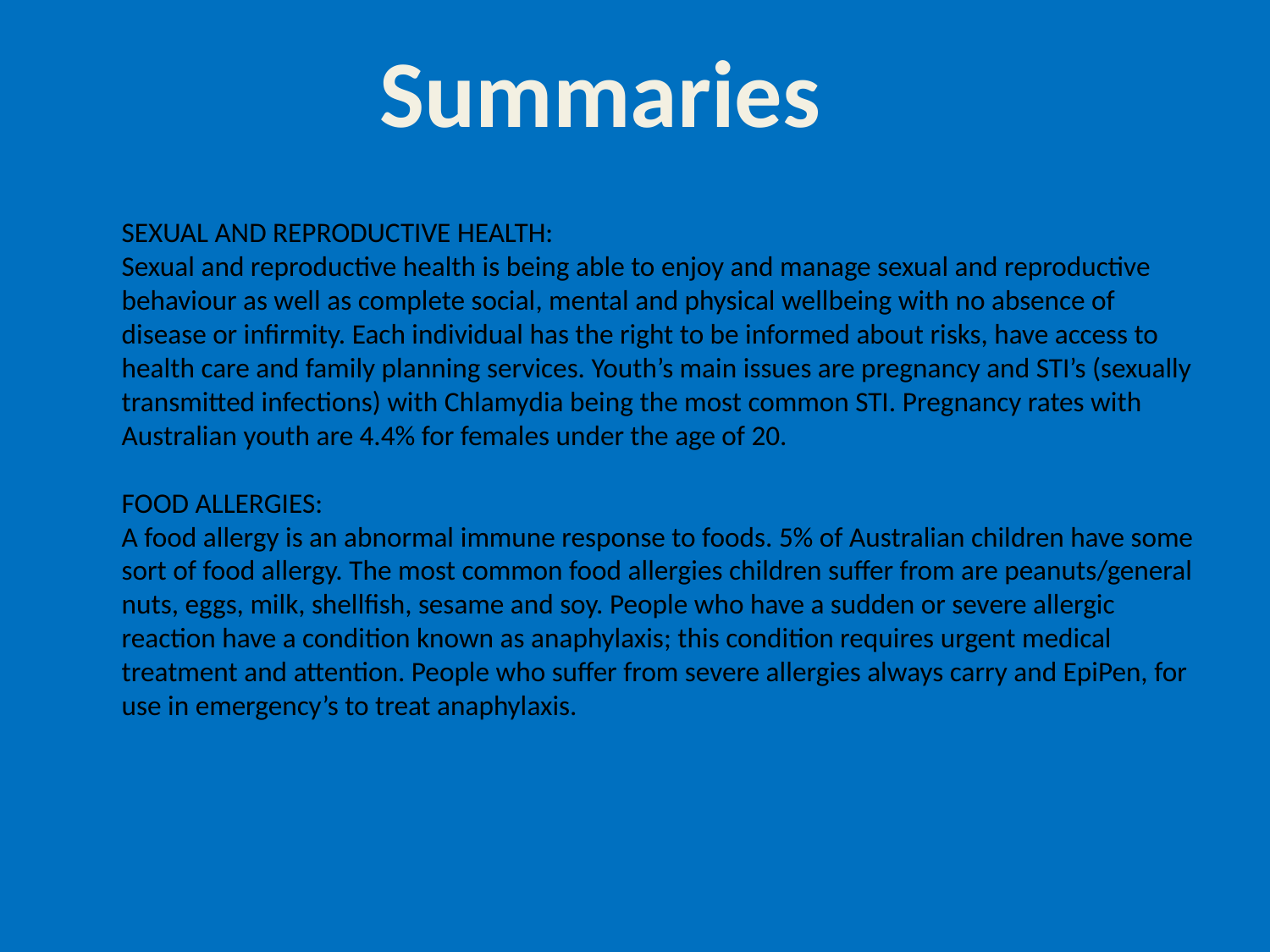

Summaries
SEXUAL AND REPRODUCTIVE HEALTH:
Sexual and reproductive health is being able to enjoy and manage sexual and reproductive behaviour as well as complete social, mental and physical wellbeing with no absence of disease or infirmity. Each individual has the right to be informed about risks, have access to health care and family planning services. Youth’s main issues are pregnancy and STI’s (sexually transmitted infections) with Chlamydia being the most common STI. Pregnancy rates with Australian youth are 4.4% for females under the age of 20.

FOOD ALLERGIES:
A food allergy is an abnormal immune response to foods. 5% of Australian children have some sort of food allergy. The most common food allergies children suffer from are peanuts/general nuts, eggs, milk, shellfish, sesame and soy. People who have a sudden or severe allergic reaction have a condition known as anaphylaxis; this condition requires urgent medical treatment and attention. People who suffer from severe allergies always carry and EpiPen, for use in emergency’s to treat anaphylaxis.